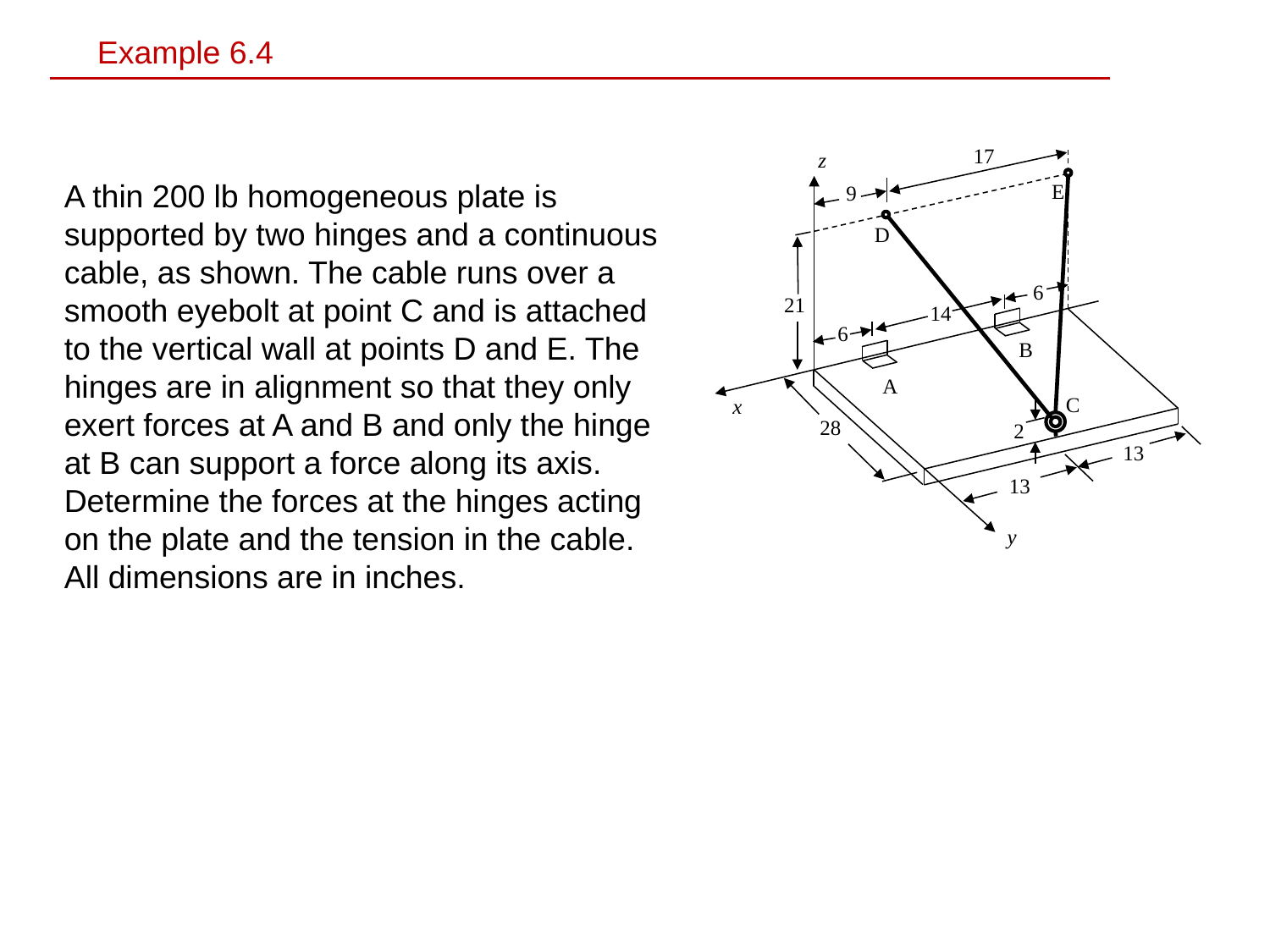

Example 6.4
17
z

E
9

D
6
21
14
6
B
A
C
x
28
2

13
13
y
A thin 200 lb homogeneous plate is supported by two hinges and a continuous cable, as shown. The cable runs over a smooth eyebolt at point C and is attached to the vertical wall at points D and E. The hinges are in alignment so that they only exert forces at A and B and only the hinge at B can support a force along its axis.  Determine the forces at the hinges acting on the plate and the tension in the cable. All dimensions are in inches.